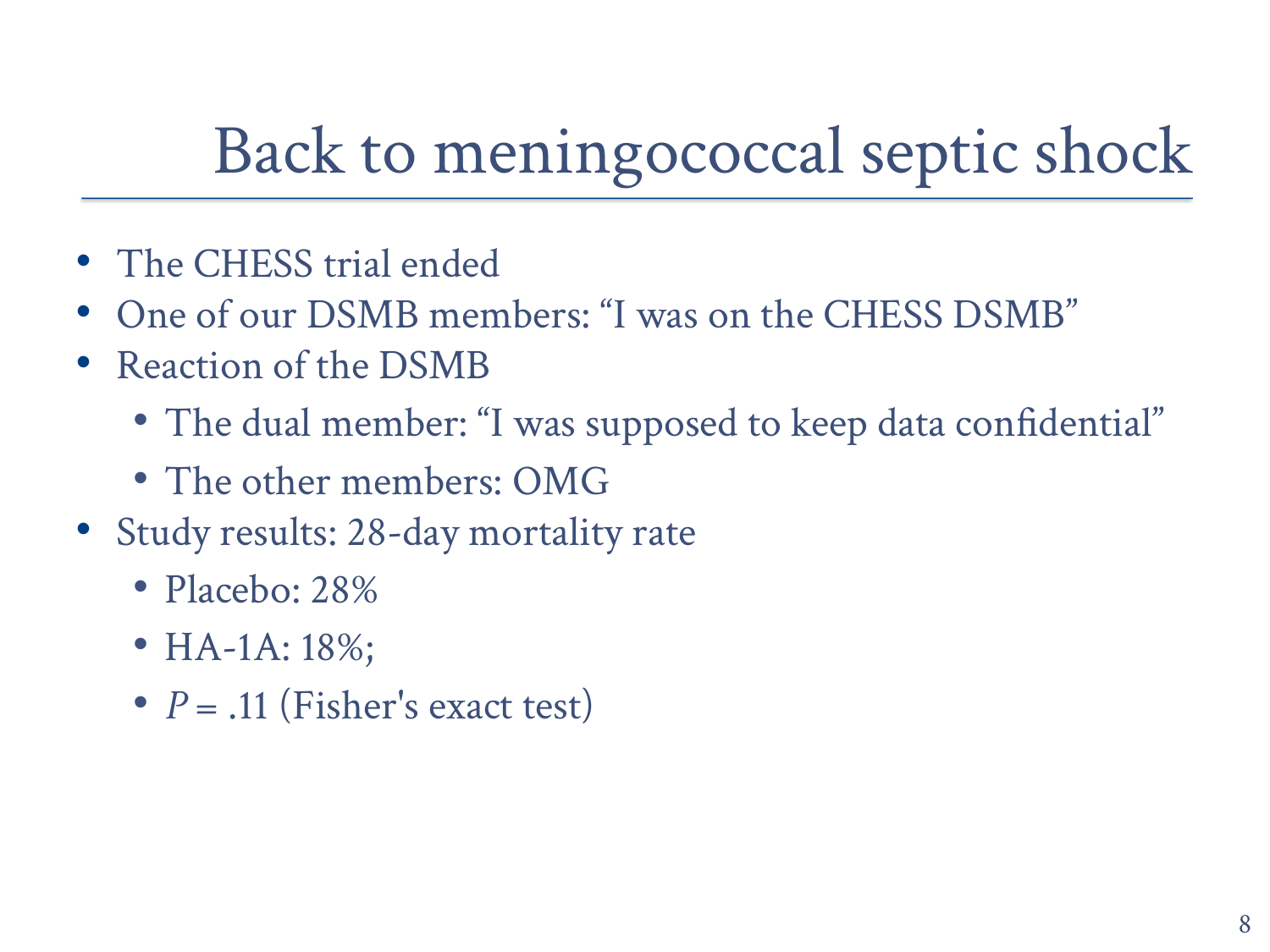

# Back to meningococcal septic shock
The CHESS trial ended
One of our DSMB members: “I was on the CHESS DSMB”
Reaction of the DSMB
The dual member: “I was supposed to keep data confidential”
The other members: OMG
Study results: 28-day mortality rate
Placebo: 28%
HA-1A: 18%;
P = .11 (Fisher's exact test)
8